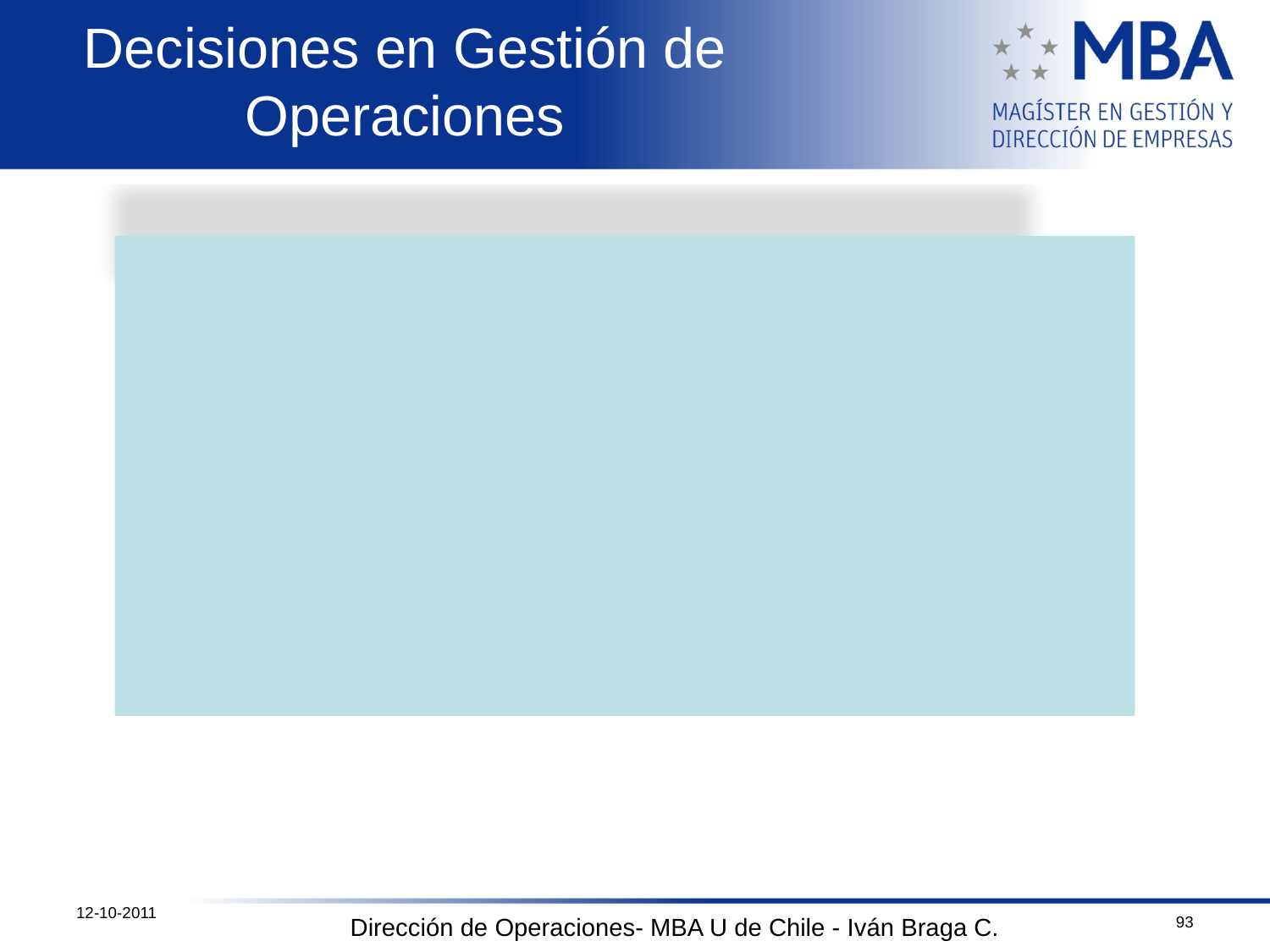

# Decisiones en Gestión de Operaciones

Estratégicas
Tácticas

Operacionales

12-10-2011

93